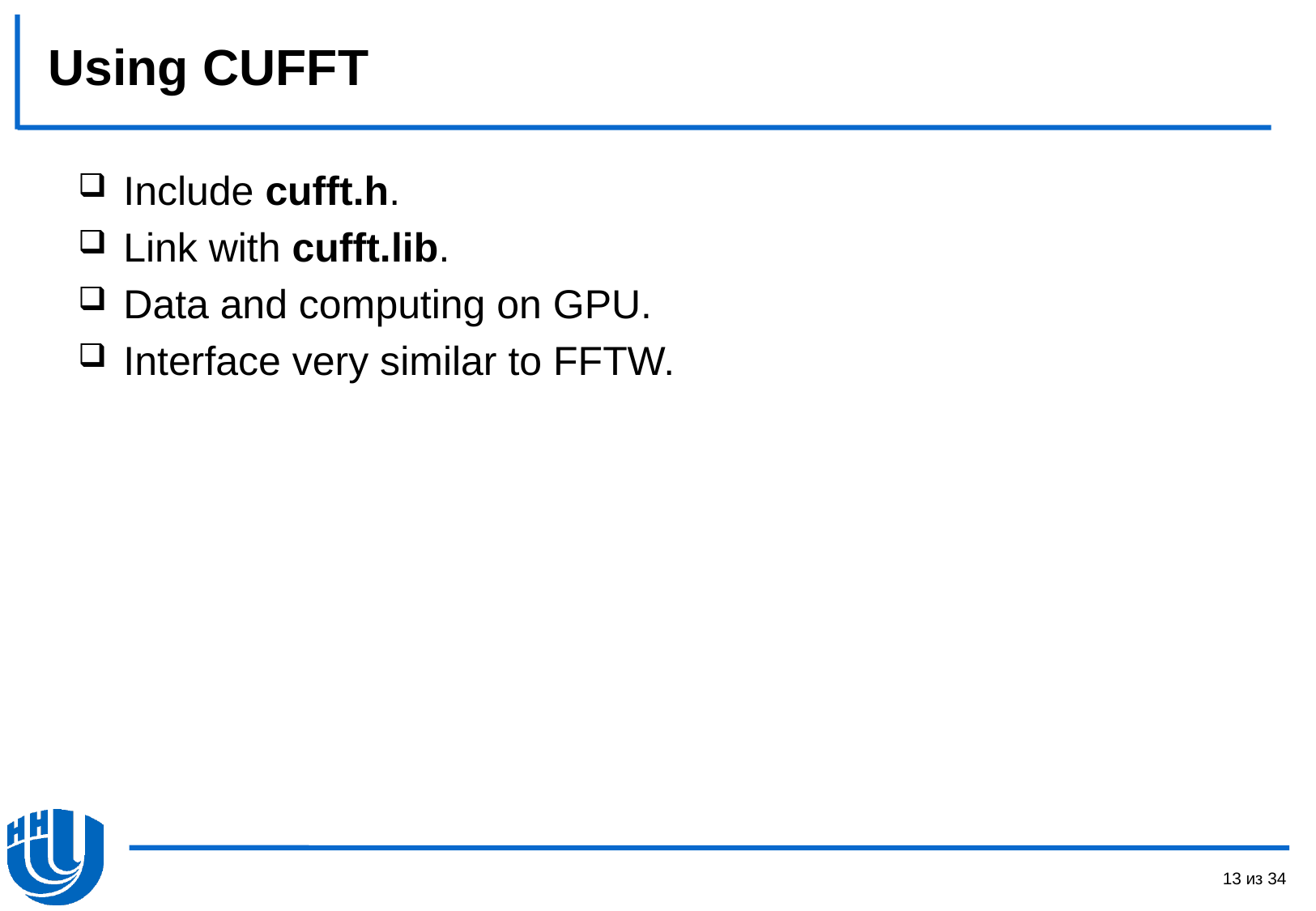

# Using CUFFT
Include cufft.h.
Link with cufft.lib.
Data and computing on GPU.
Interface very similar to FFTW.

13